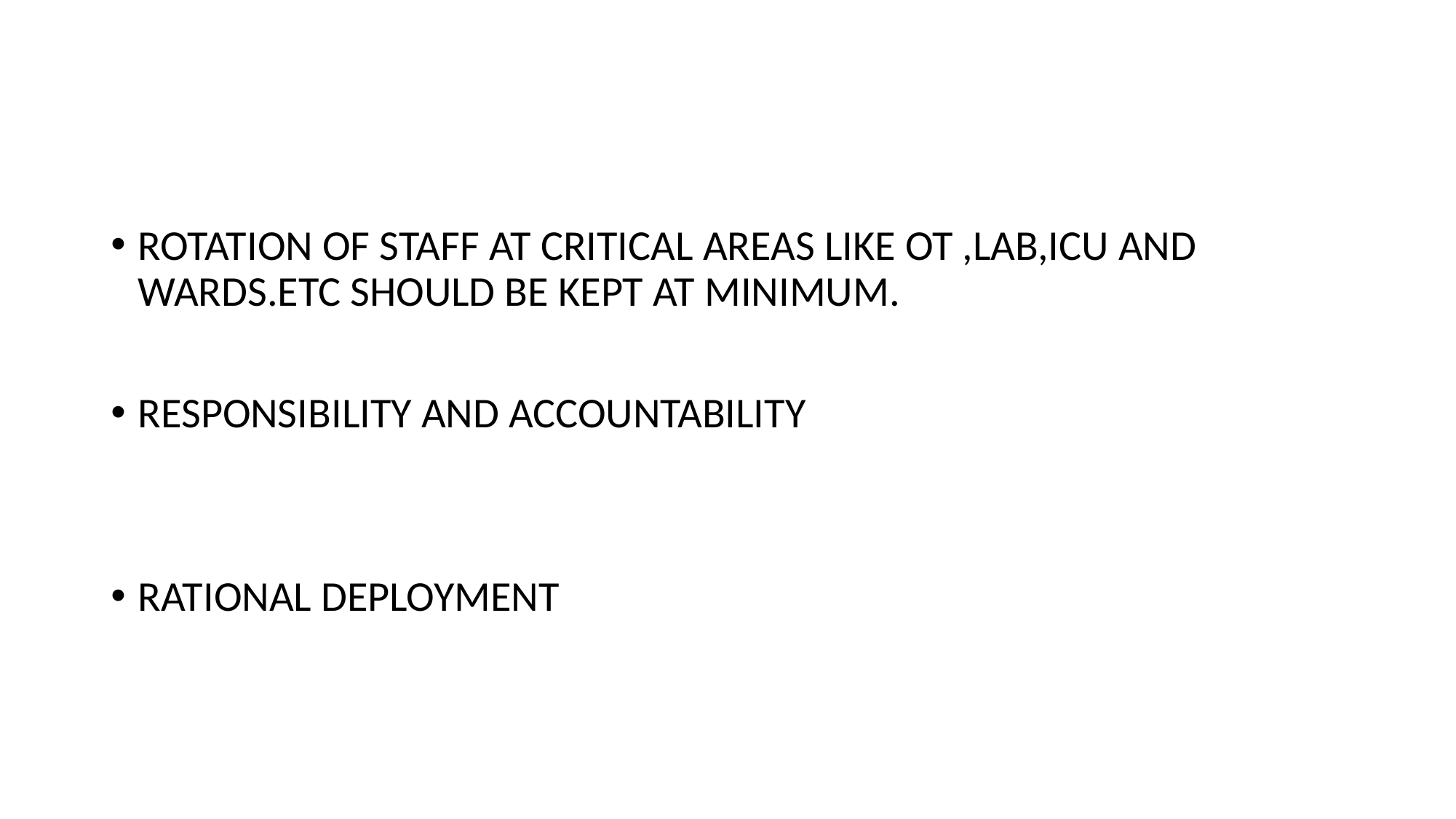

#
ROTATION OF STAFF AT CRITICAL AREAS LIKE OT ,LAB,ICU AND WARDS.ETC SHOULD BE KEPT AT MINIMUM.

RESPONSIBILITY AND ACCOUNTABILITY

RATIONAL DEPLOYMENT